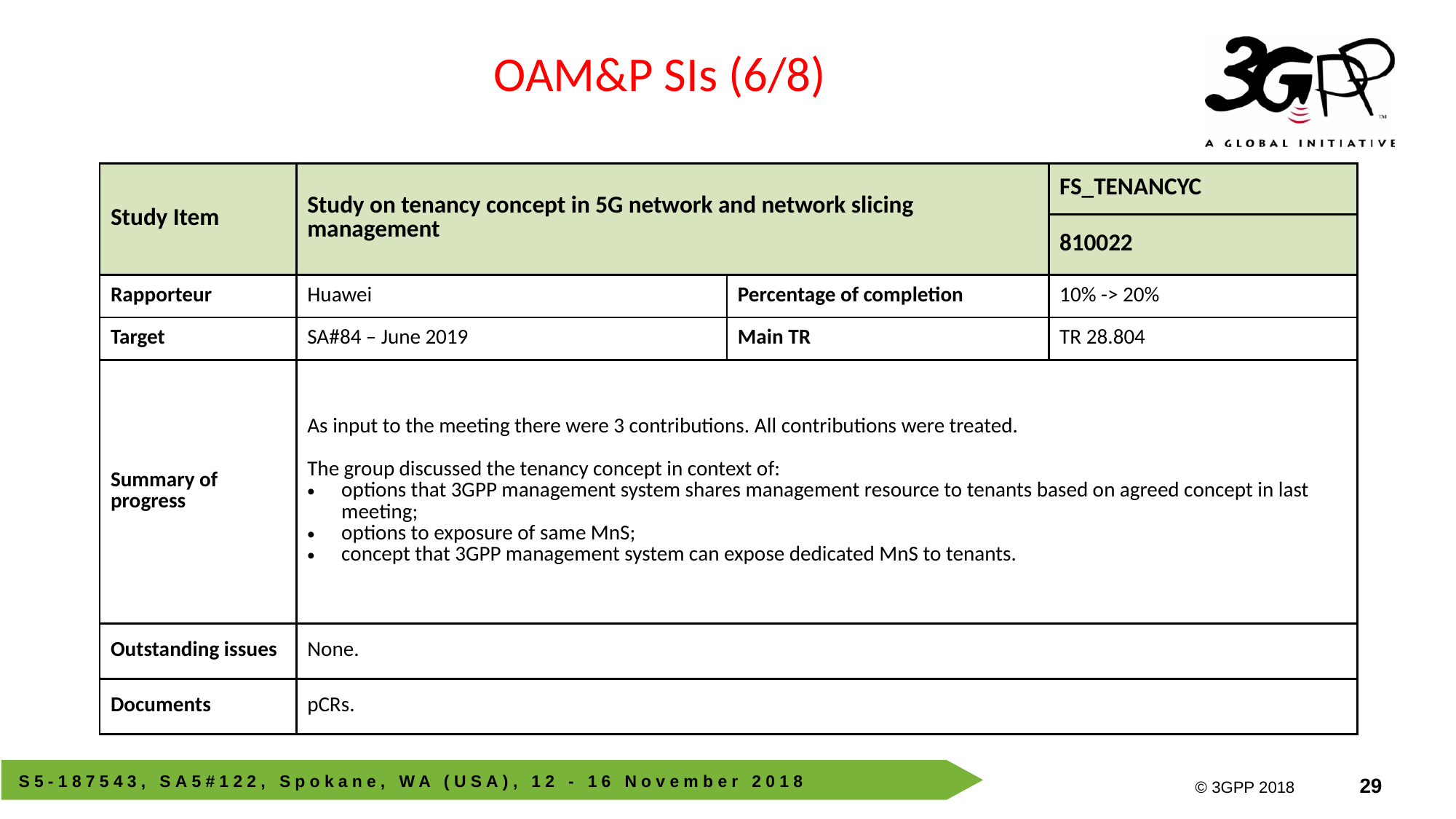

OAM&P SIs (6/8)
| Study Item | Study on tenancy concept in 5G network and network slicing management |  | FS\_TENANCYC |
| --- | --- | --- | --- |
|  |  |  | 810022 |
| Rapporteur | Huawei | Percentage of completion | 10% -> 20% |
| Target | SA#84 – June 2019 | Main TR | TR 28.804 |
| Summary of progress | As input to the meeting there were 3 contributions. All contributions were treated. The group discussed the tenancy concept in context of: options that 3GPP management system shares management resource to tenants based on agreed concept in last meeting; options to exposure of same MnS; concept that 3GPP management system can expose dedicated MnS to tenants. |  |  |
| Outstanding issues | None. |  |  |
| Documents | pCRs. |  |  |